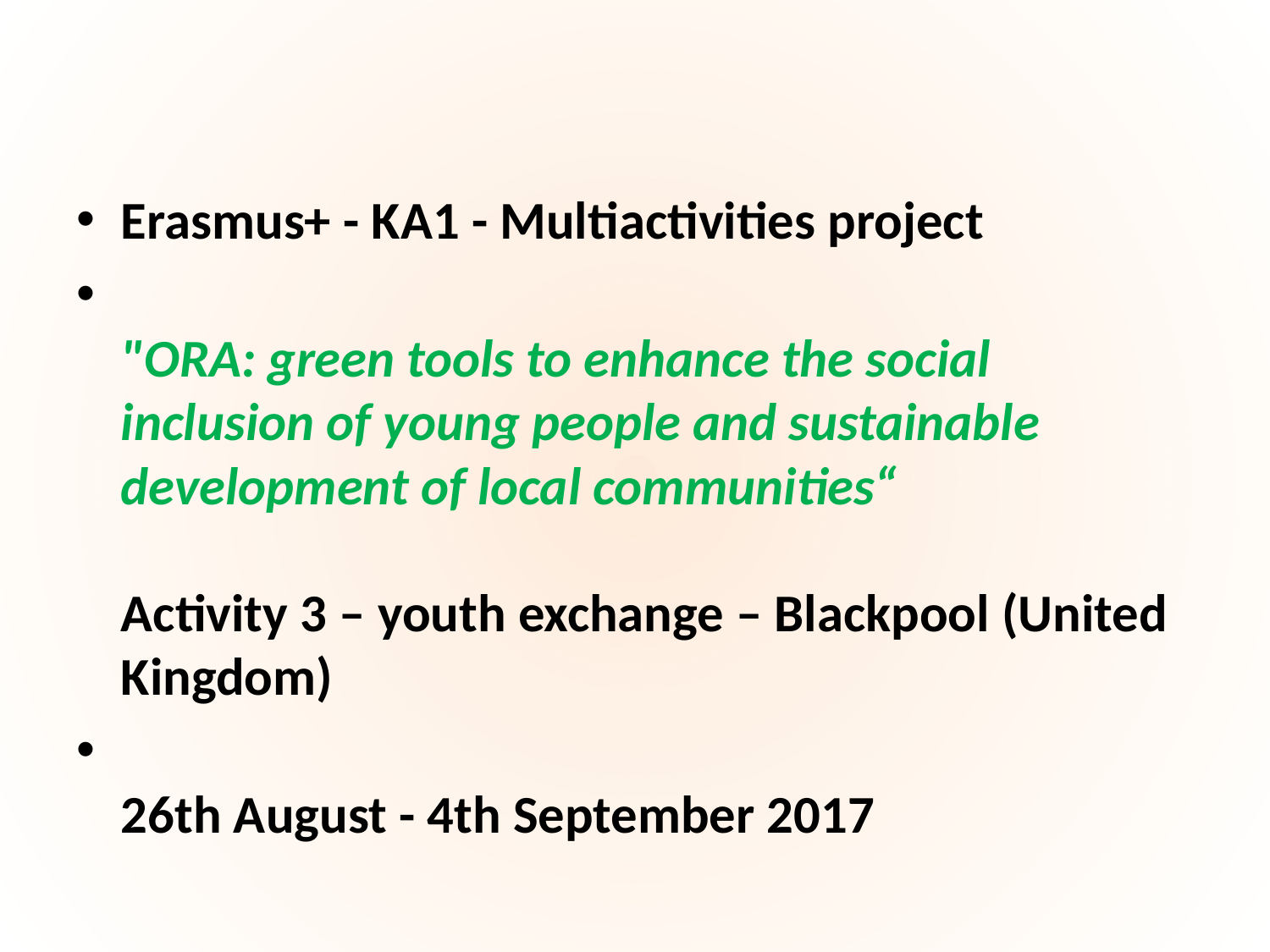

#
Erasmus+ - KA1 - Multiactivities project
"ORA: green tools to enhance the social inclusion of young people and sustainable development of local communities“
Activity 3 – youth exchange – Blackpool (United Kingdom)
26th August - 4th September 2017